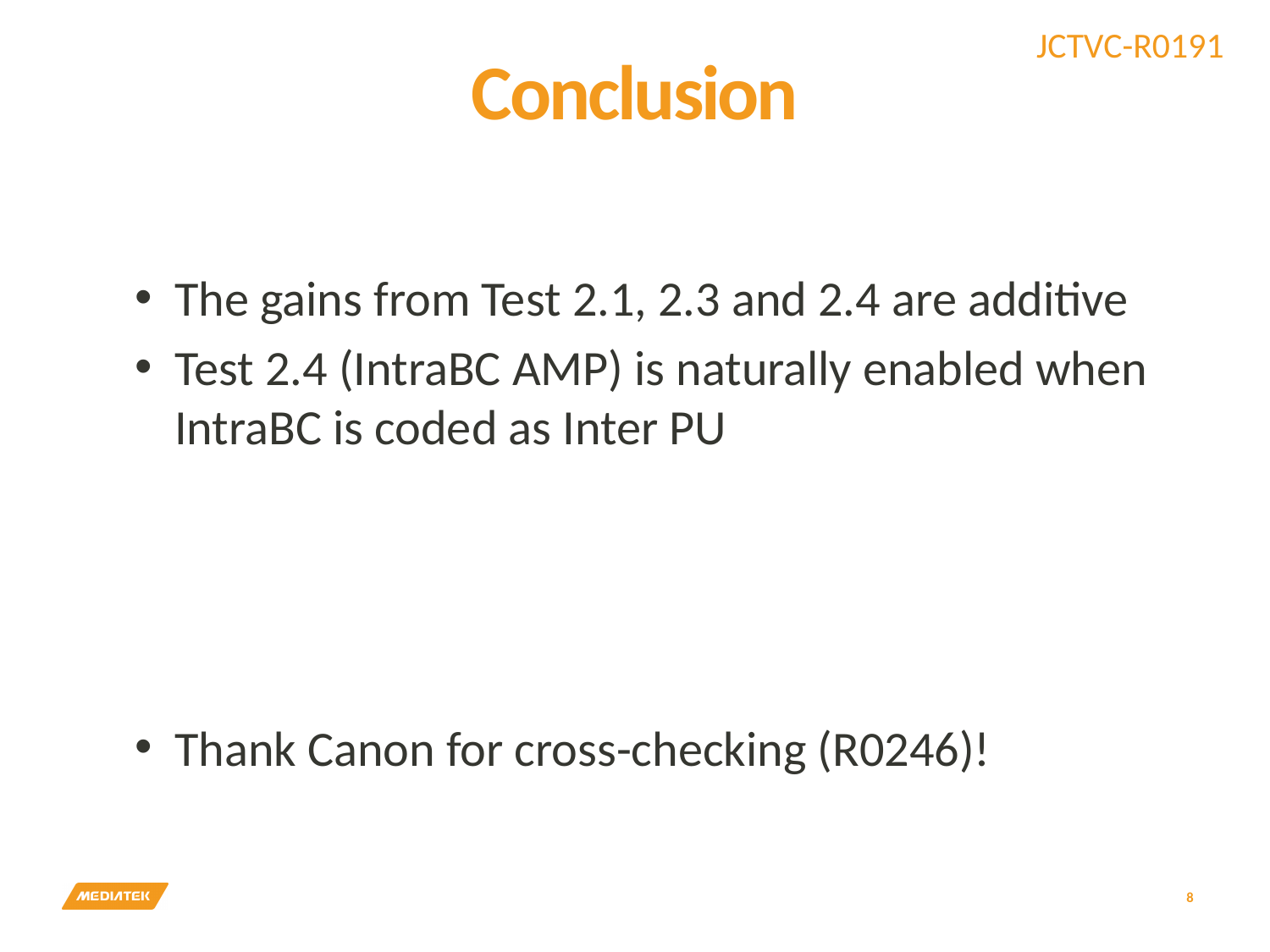

# Conclusion

The gains from Test 2.1, 2.3 and 2.4 are additive
Test 2.4 (IntraBC AMP) is naturally enabled when IntraBC is coded as Inter PU

Thank Canon for cross-checking (R0246)!
8